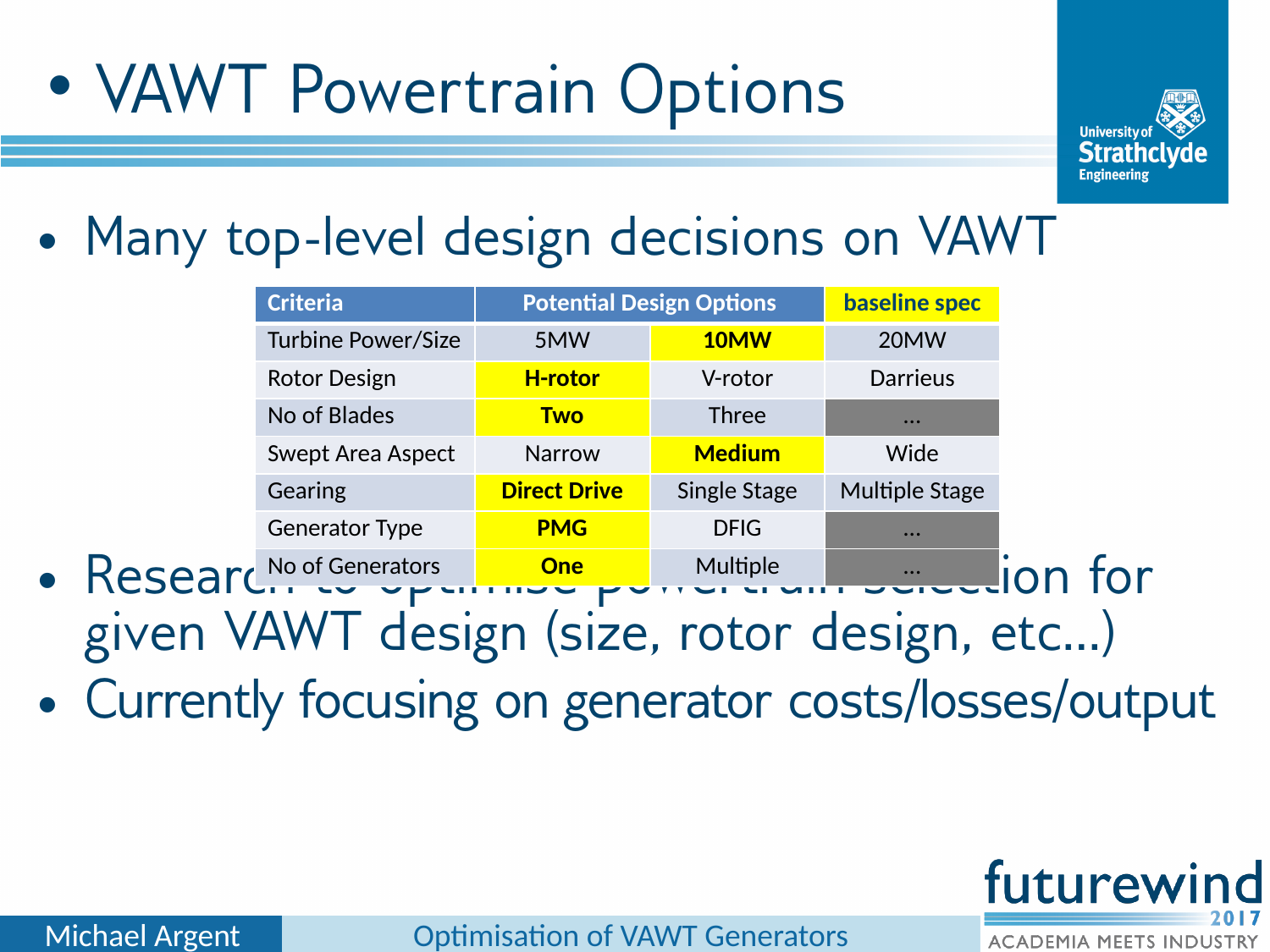

VAWT Powertrain Options
Many top-level design decisions on VAWT

Research to optimise powertrain selection for given VAWT design (size, rotor design, etc…)
Currently focusing on generator costs/losses/output
| Criteria | Potential Design Options |  | baseline spec |
| --- | --- | --- | --- |
| Turbine Power/Size | 5MW | 10MW | 20MW |
| Rotor Design | H-rotor | V-rotor | Darrieus |
| No of Blades | Two | Three | … |
| Swept Area Aspect | Narrow | Medium | Wide |
| Gearing | Direct Drive | Single Stage | Multiple Stage |
| Generator Type | PMG | DFIG | … |
| No of Generators | One | Multiple | … |